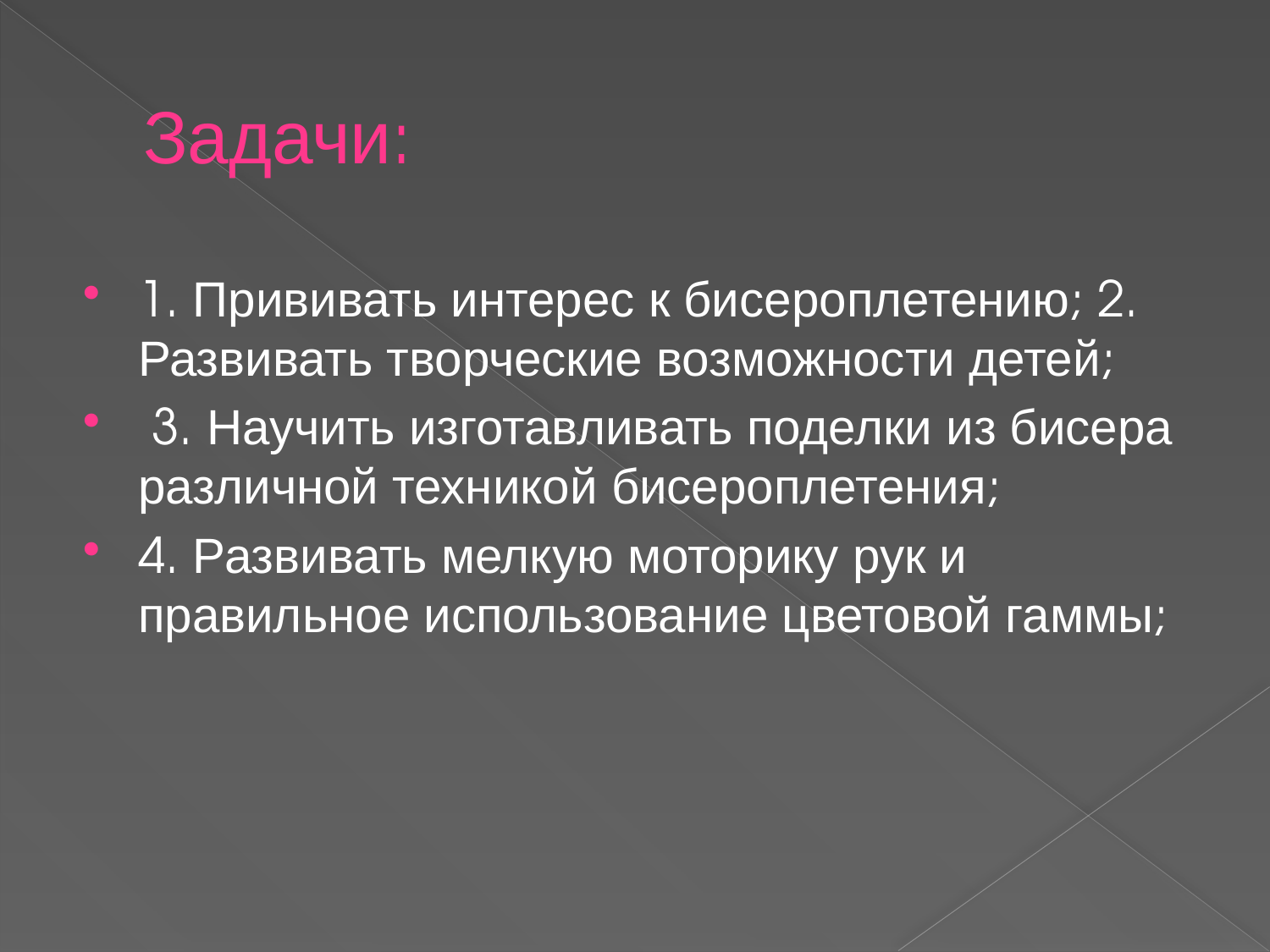

# Задачи:
1. Прививать интерес к бисероплетению; 2. Развивать творческие возможности детей;
 3. Научить изготавливать поделки из бисера различной техникой бисероплетения;
4. Развивать мелкую моторику рук и правильное использование цветовой гаммы;